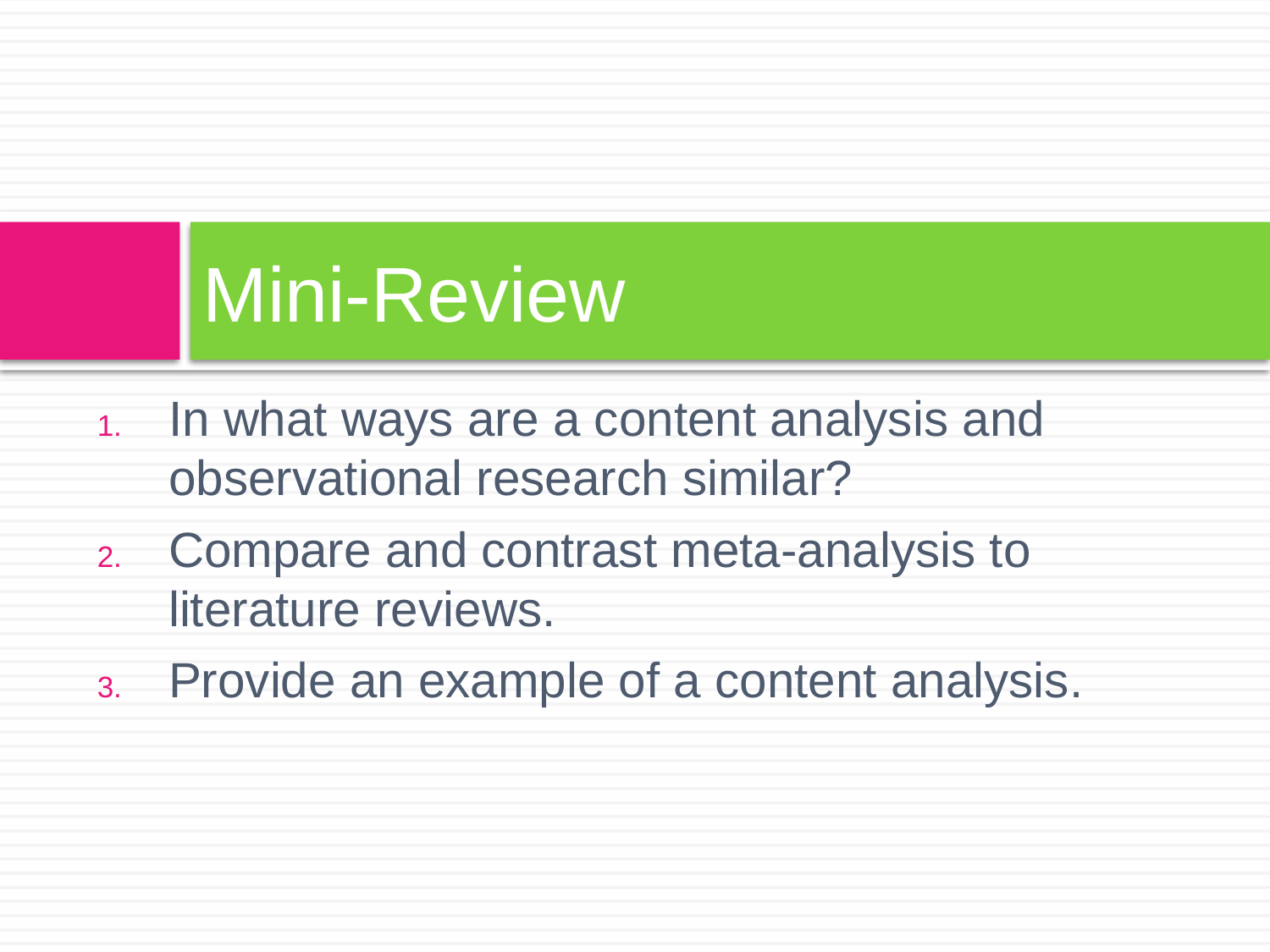

# Mini-Review
In what ways are a content analysis and observational research similar?
Compare and contrast meta-analysis to literature reviews.
Provide an example of a content analysis.